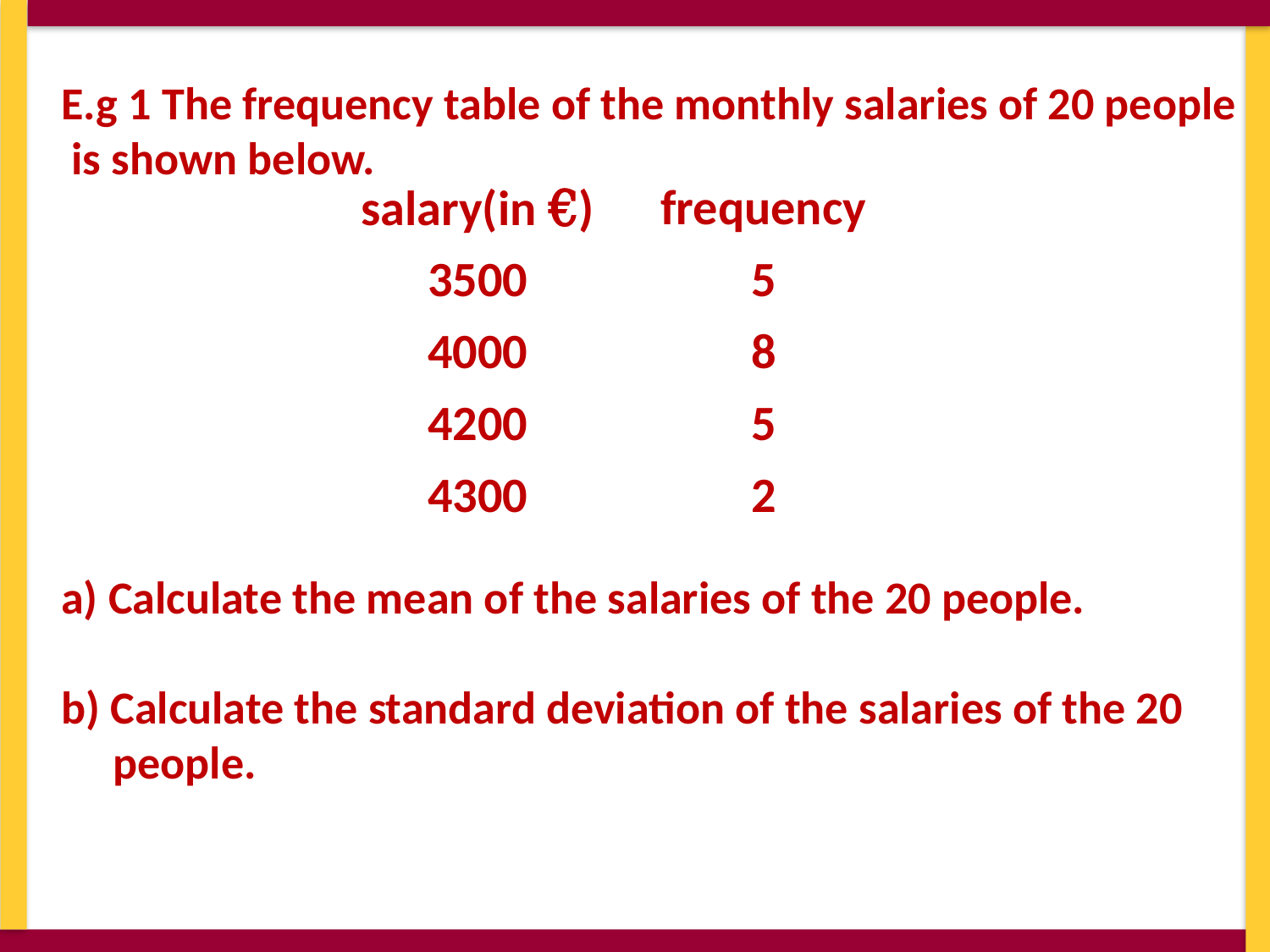

E.g 1 The frequency table of the monthly salaries of 20 people
 is shown below.

a) Calculate the mean of the salaries of the 20 people.
b) Calculate the standard deviation of the salaries of the 20
     people.
| salary(in €) | frequency |
| --- | --- |
| 3500 | 5 |
| 4000 | 8 |
| 4200 | 5 |
| 4300 | 2 |